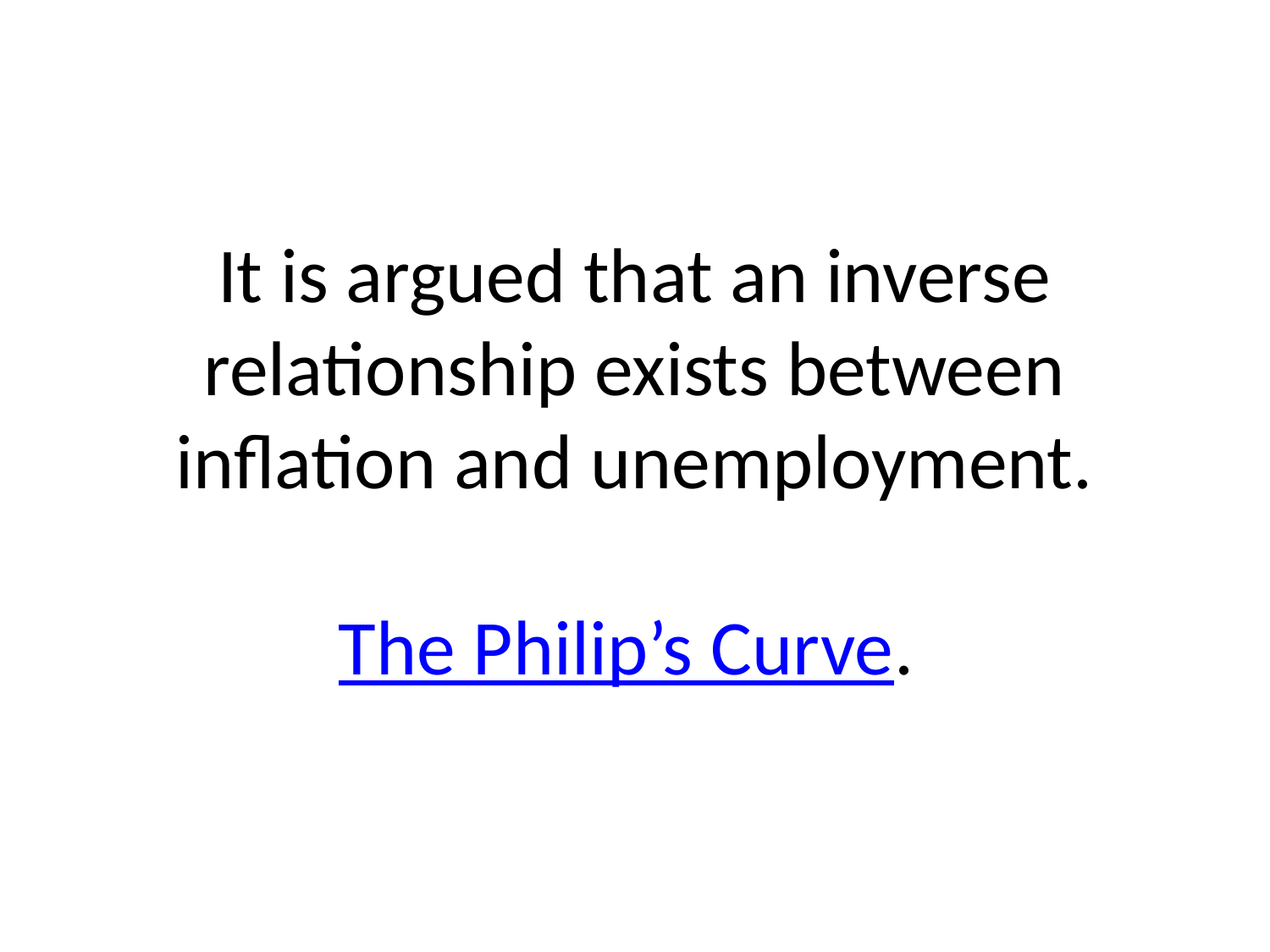

# It is argued that an inverse relationship exists between inflation and unemployment. The Philip’s Curve.